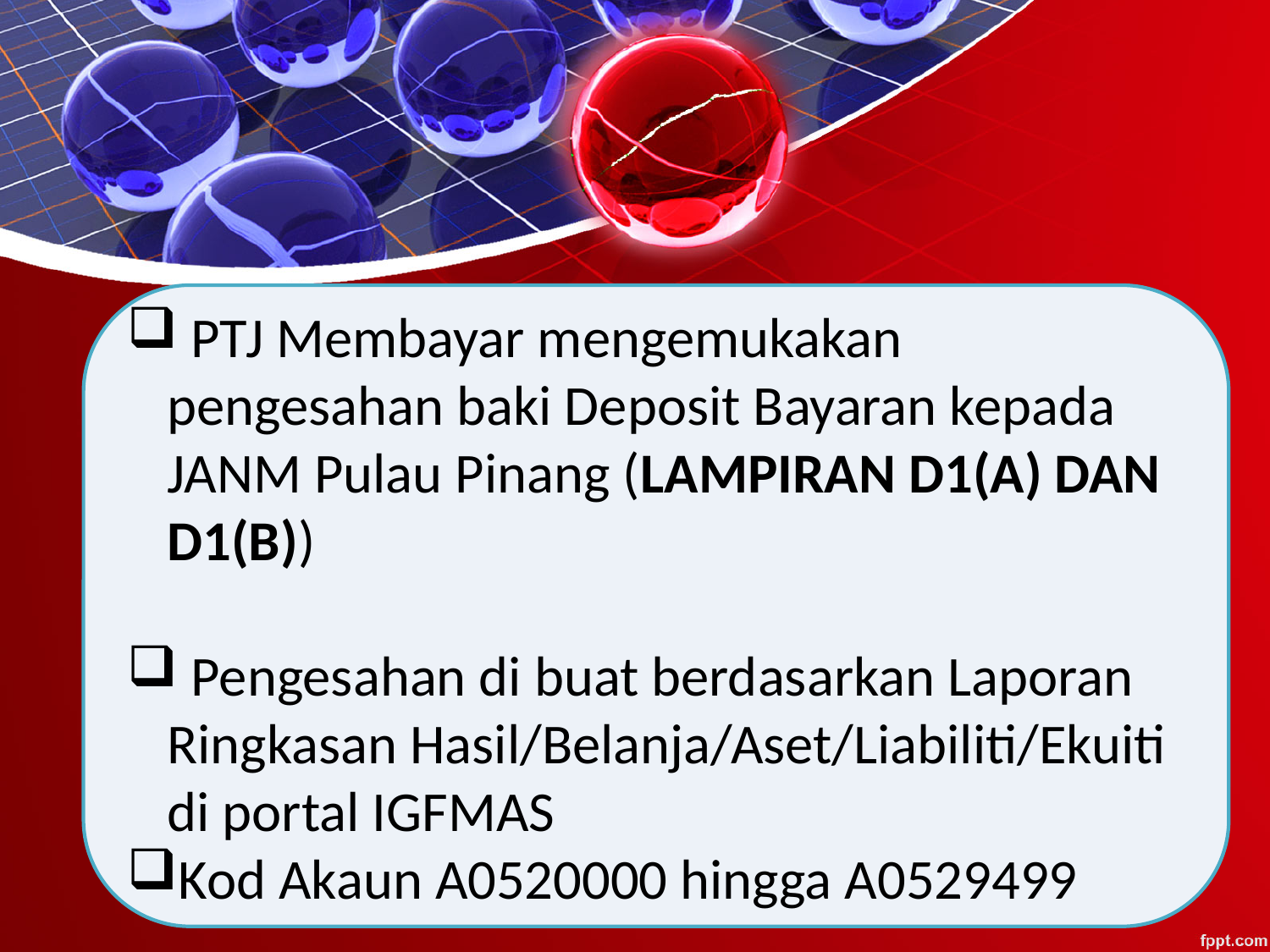

PTJ Membayar mengemukakan pengesahan baki Deposit Bayaran kepada JANM Pulau Pinang (LAMPIRAN D1(A) DAN D1(B))
 Pengesahan di buat berdasarkan Laporan Ringkasan Hasil/Belanja/Aset/Liabiliti/Ekuiti di portal IGFMAS
Kod Akaun A0520000 hingga A0529499